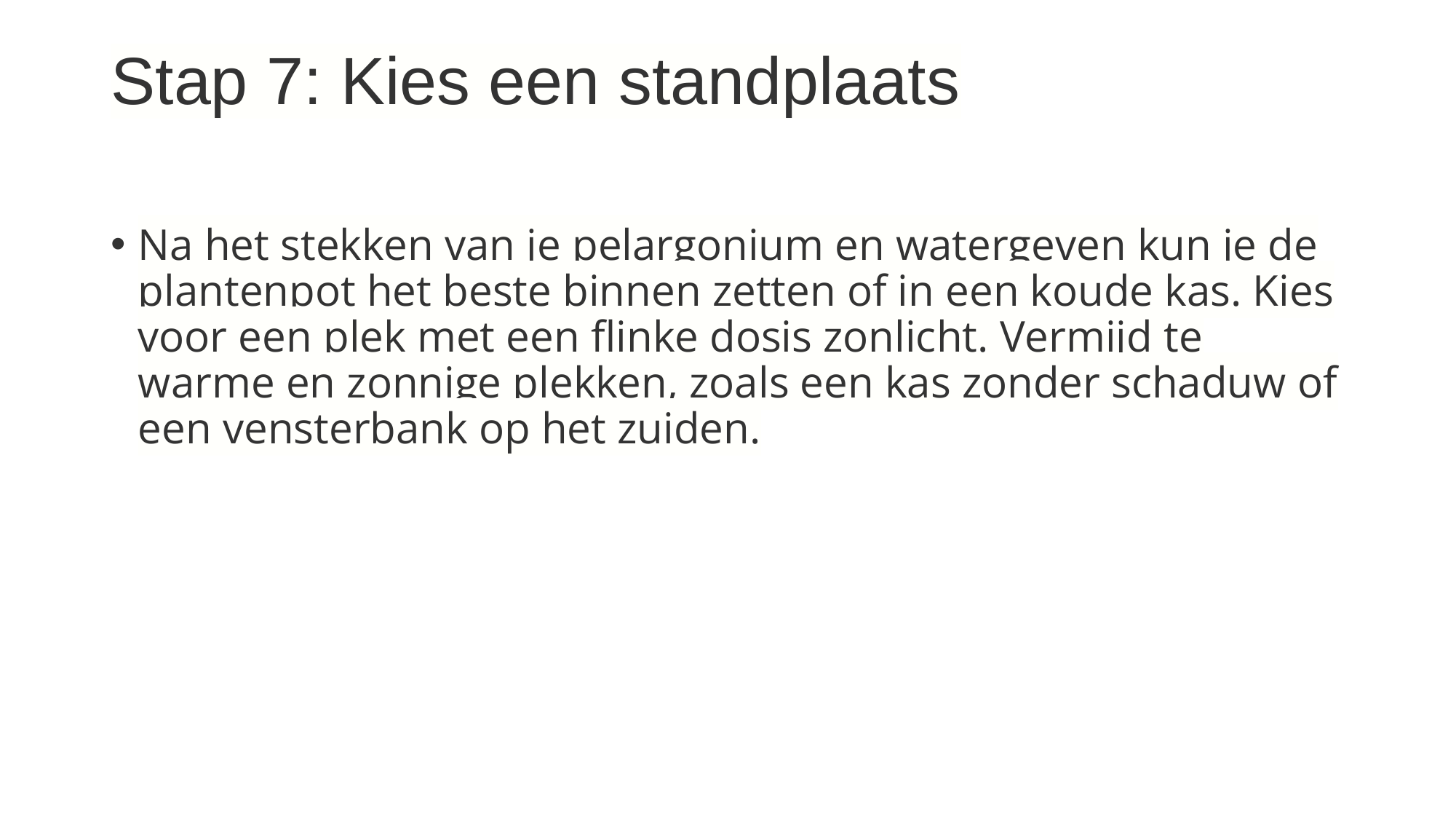

# Stap 7: Kies een standplaats
Na het stekken van je pelargonium en watergeven kun je de plantenpot het beste binnen zetten of in een koude kas. Kies voor een plek met een flinke dosis zonlicht. Vermijd te warme en zonnige plekken, zoals een kas zonder schaduw of een vensterbank op het zuiden.